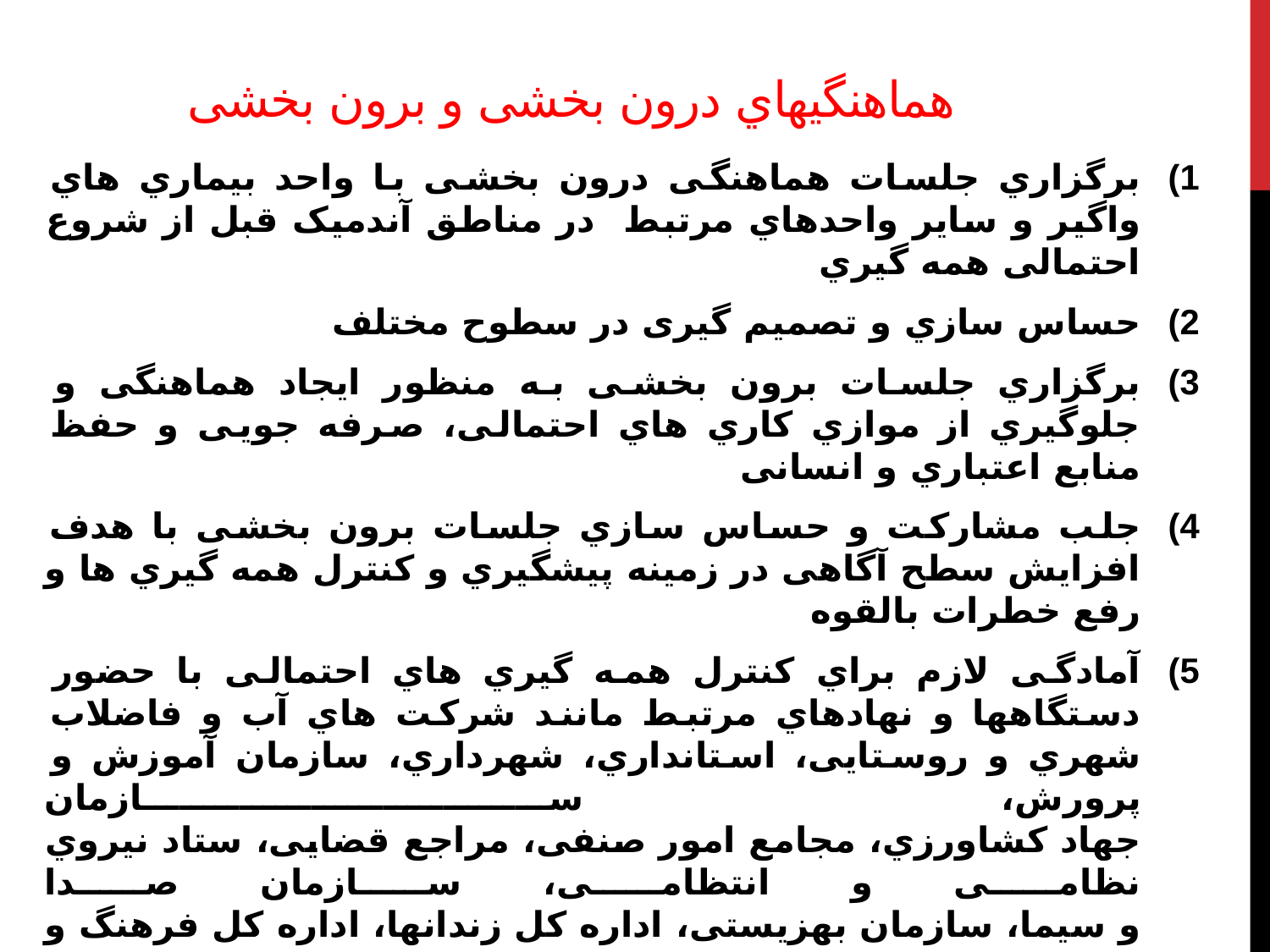

# هماهنگیهاي درون بخشی و برون بخشی
برگزاري جلسات هماهنگی درون بخشی با واحد بیماري هاي واگیر و سایر واحدهاي مرتبط  در مناطق آندمیک قبل از شروع احتمالی همه گیري
حساس سازي و تصمیم گیری در سطوح مختلف
برگزاري جلسات برون بخشی به منظور ایجاد هماهنگی و جلوگیري از موازي کاري هاي احتمالی، صرفه جویی و حفظ منابع اعتباري و انسانی
جلب مشارکت و حساس سازي جلسات برون بخشی با هدف افزایش سطح آگاهی در زمینه پیشگیري و کنترل همه گیري ها و رفع خطرات بالقوه
آمادگی لازم براي کنترل همه گیري هاي احتمالی با حضور دستگاهها و نهادهاي مرتبط مانند شرکت هاي آب و فاضلاب شهري و روستایی، استانداري، شهرداري، سازمان آموزش و پرورش، سازمان
جهاد کشاورزي، مجامع امور صنفی، مراجع قضایی، ستاد نیروي نظامی و انتظامی، سازمان صدا
و سیما، سازمان بهزیستی، اداره کل زندانها، اداره کل فرهنگ و ارشاد اسلامی و .... در قالب
جلسات شوراي سلامت و امنیت غذایی و سایر جلسات با توجه به نظارت هاي بعمل آمده در خصوص بهداشت آب و فاضلاب و تعیین خطرات بالقوه در سیستم ها آبرسانی